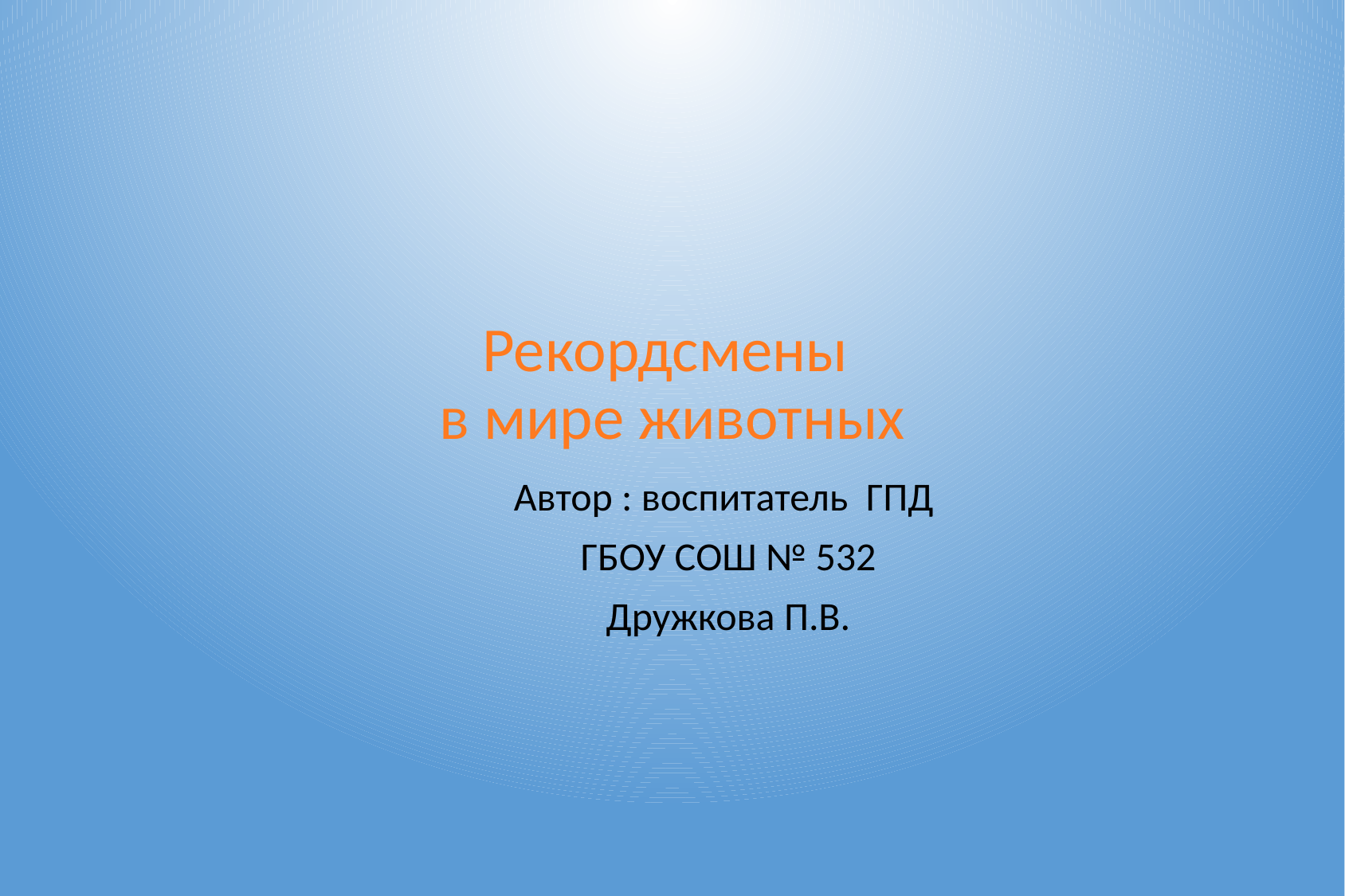

# Рекордсмены в мире животных
Автор : воспитатель  ГПД
ГБОУ СОШ № 532
Дружкова П.В.